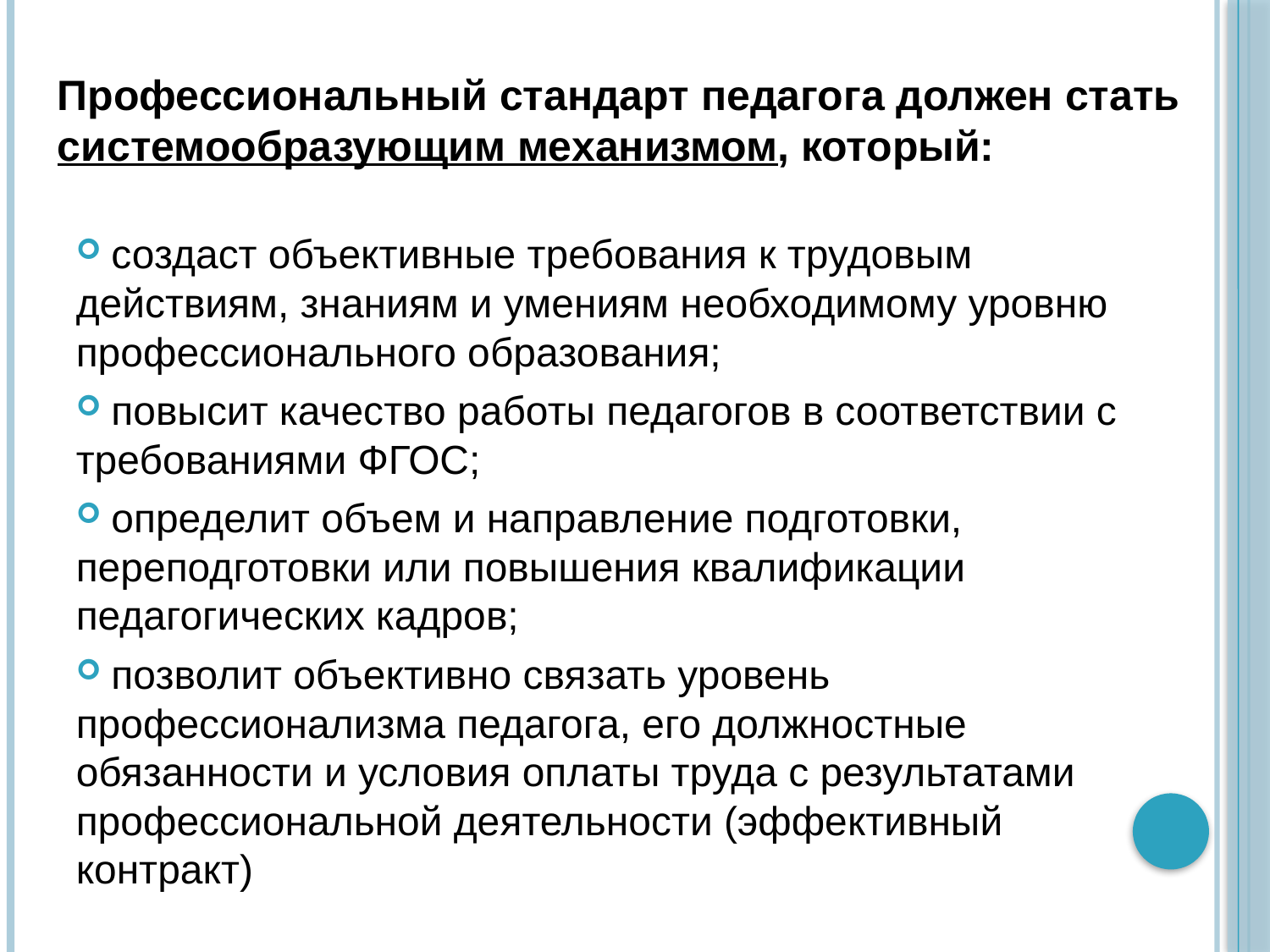

# Профессиональный стандарт педагога должен стать системообразующим механизмом, который:
 создаст объективные требования к трудовым действиям, знаниям и умениям необходимому уровню профессионального образования;
 повысит качество работы педагогов в соответствии с требованиями ФГОС;
 определит объем и направление подготовки, переподготовки или повышения квалификации педагогических кадров;
 позволит объективно связать уровень профессионализма педагога, его должностные обязанности и условия оплаты труда с результатами профессиональной деятельности (эффективный контракт)